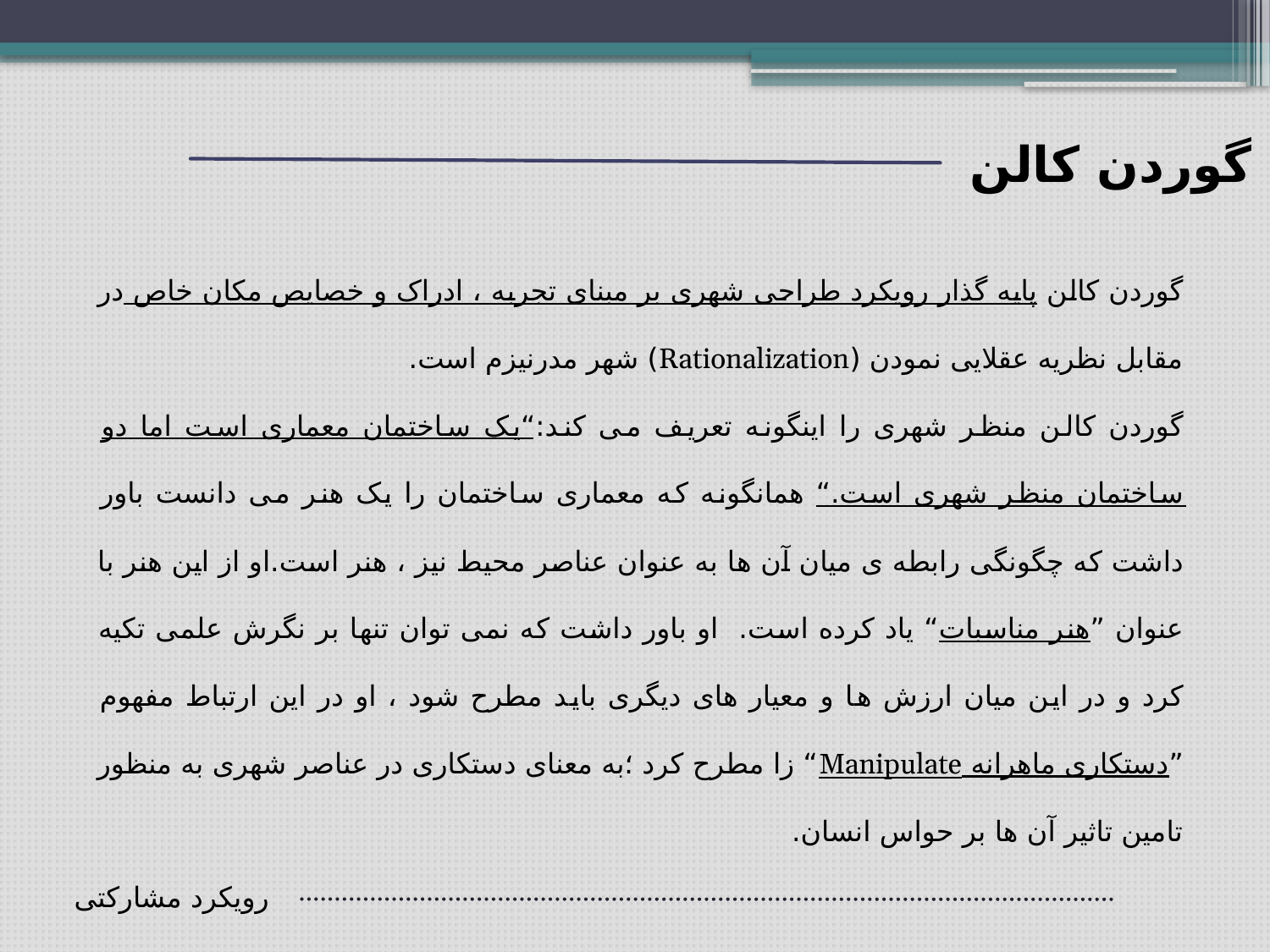

گوردن کالن
گوردن کالن پایه گذار رویکرد طراحی شهری بر مبنای تجربه ، ادراک و خصایص مکان خاص در مقابل نظریه عقلایی نمودن (Rationalization) شهر مدرنیزم است.
گوردن کالن منظر شهری را اینگونه تعریف می کند:“یک ساختمان معماری است اما دو ساختمان منظر شهری است.“ همانگونه که معماری ساختمان را یک هنر می دانست باور داشت که چگونگی رابطه ی میان آن ها به عنوان عناصر محیط نیز ، هنر است.او از این هنر با عنوان ”هنر مناسبات“ یاد کرده است.  او باور داشت که نمی توان تنها بر نگرش علمی تکیه کرد و در این میان ارزش ها و معیار های دیگری باید مطرح شود ، او در این ارتباط مفهوم ”دستکاری ماهرانه Manipulate“ زا مطرح کرد ؛به معنای دستکاری در عناصر شهری به منظور تامین تاثیر آن ها بر حواس انسان.
رویکرد مشارکتی